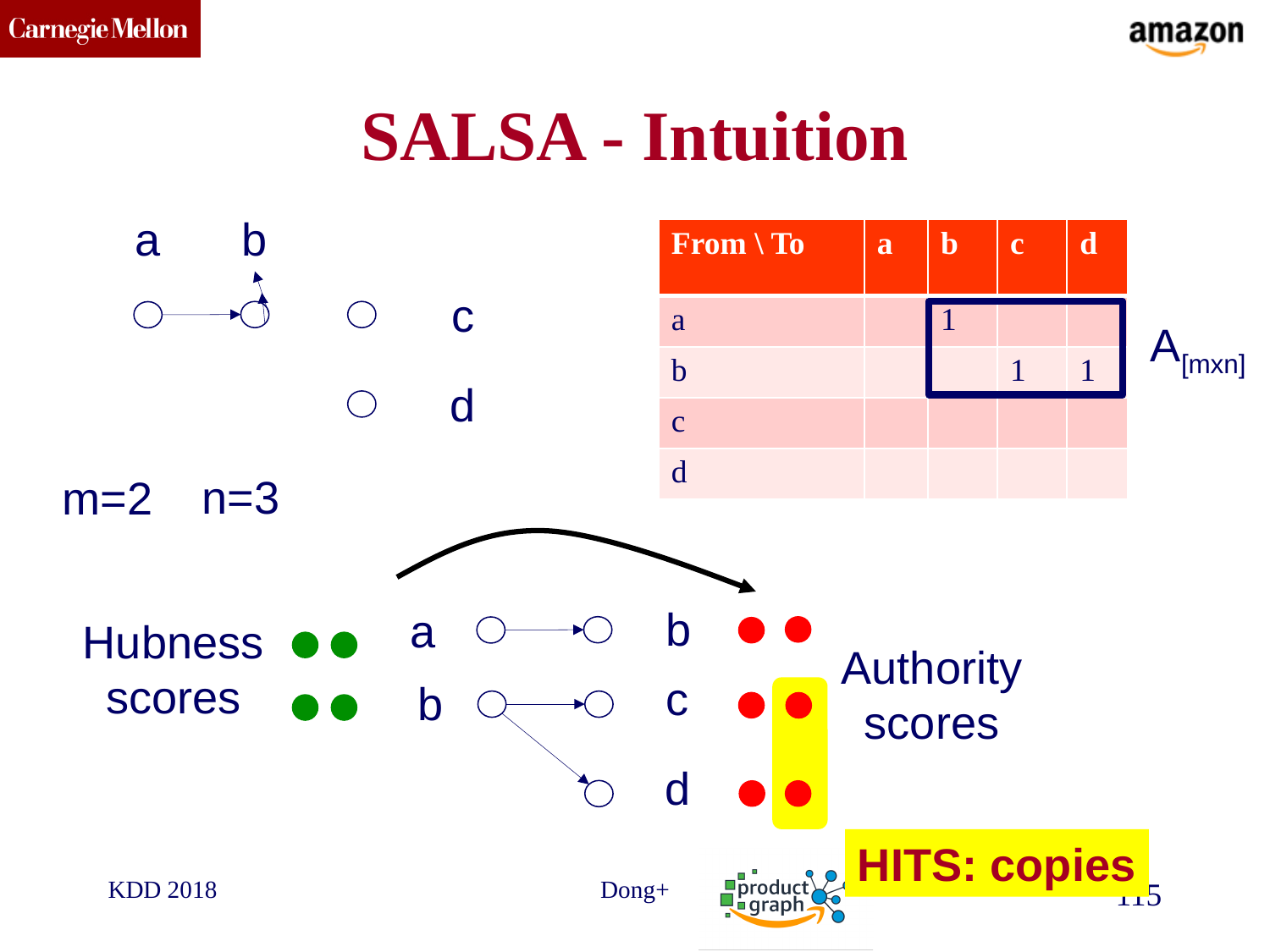

# SALSA - Intuition
a
b
c

d

| From \ To | a | b | c | d |
| --- | --- | --- | --- | --- |
| a |  | 1 |  |  |
| b |  |  | 1 | 1 |
| c |  |  |  |  |
| d |  |  |  |  |

A[mxn]
n=3
m=2

b
a

c
b

d

Hubness
scores

Authority
scores

HITS: copies
KDD 2018
Dong+
115